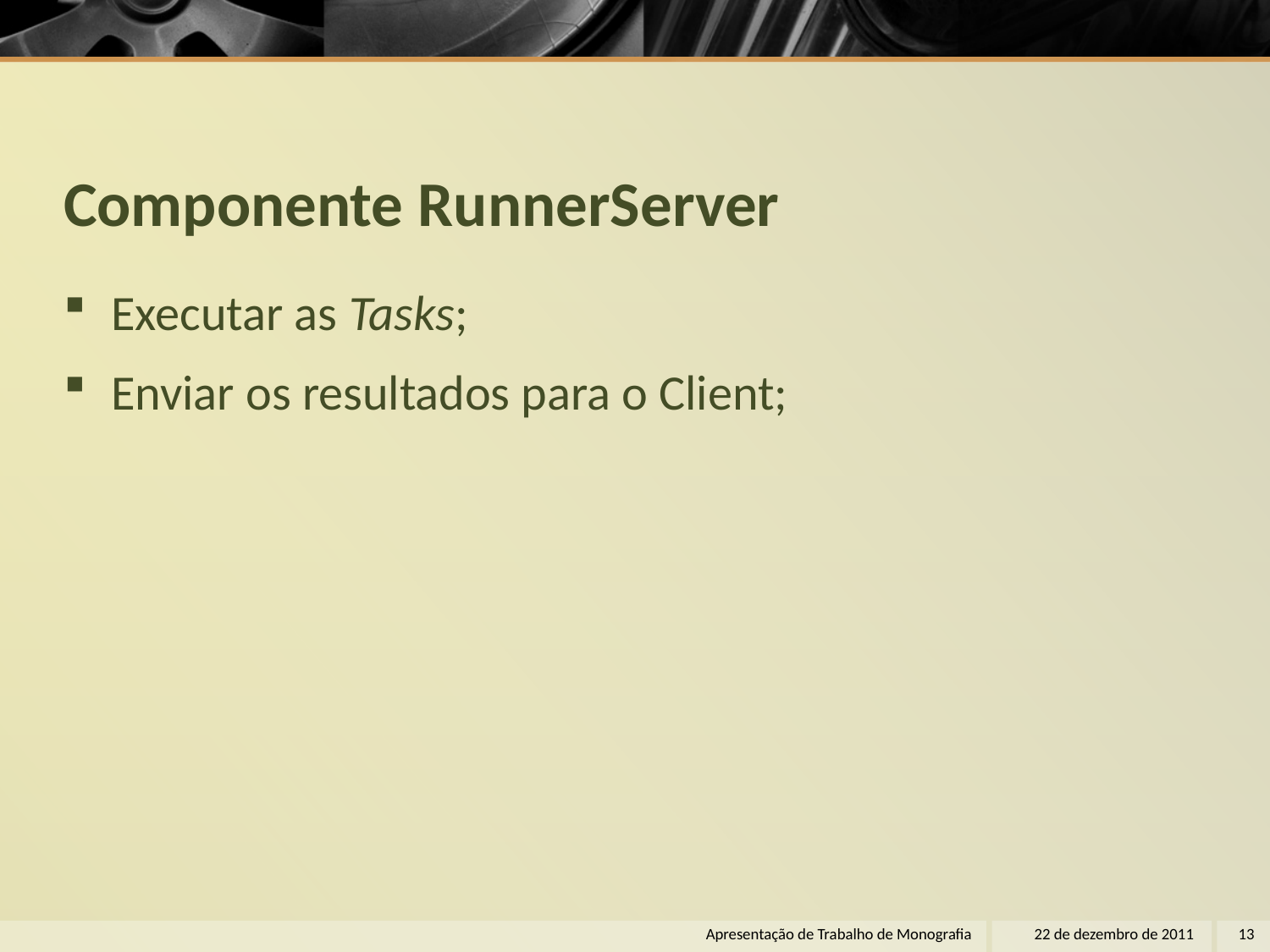

# Componente RunnerServer
Executar as Tasks;
Enviar os resultados para o Client;
Apresentação de Trabalho de Monografia
22 de dezembro de 2011
13